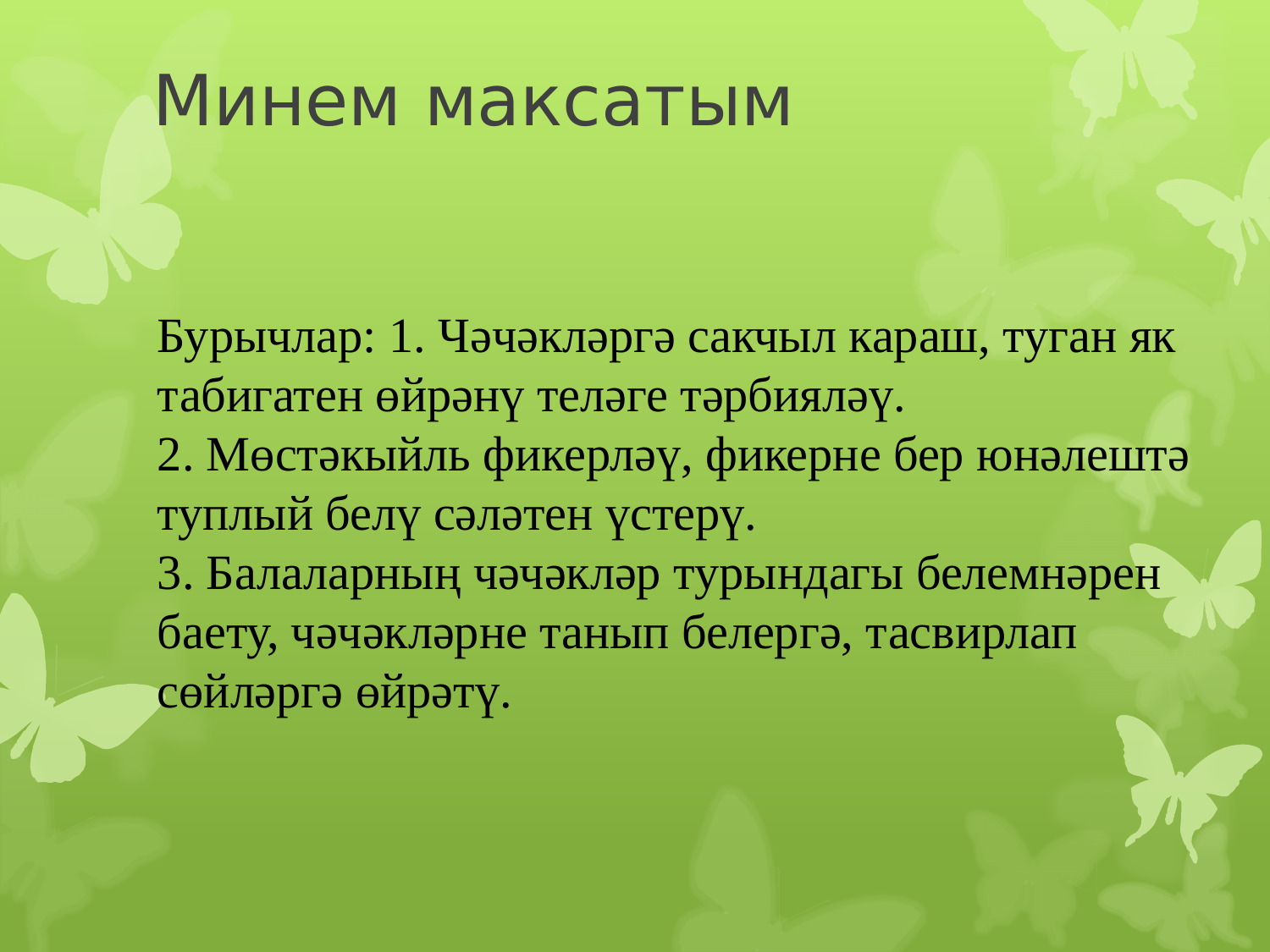

# Минем максатым

Бурычлар: 1. Чәчәкләргә сакчыл караш, туган як табигатен өйрәнү теләге тәрбияләү.
2. Мөстәкыйль фикерләү, фикерне бер юнәлештә туплый белү сәләтен үстерү.
3. Балаларның чәчәкләр турындагы белемнәрен баету, чәчәкләрне танып белергә, тасвирлап сөйләргә өйрәтү.